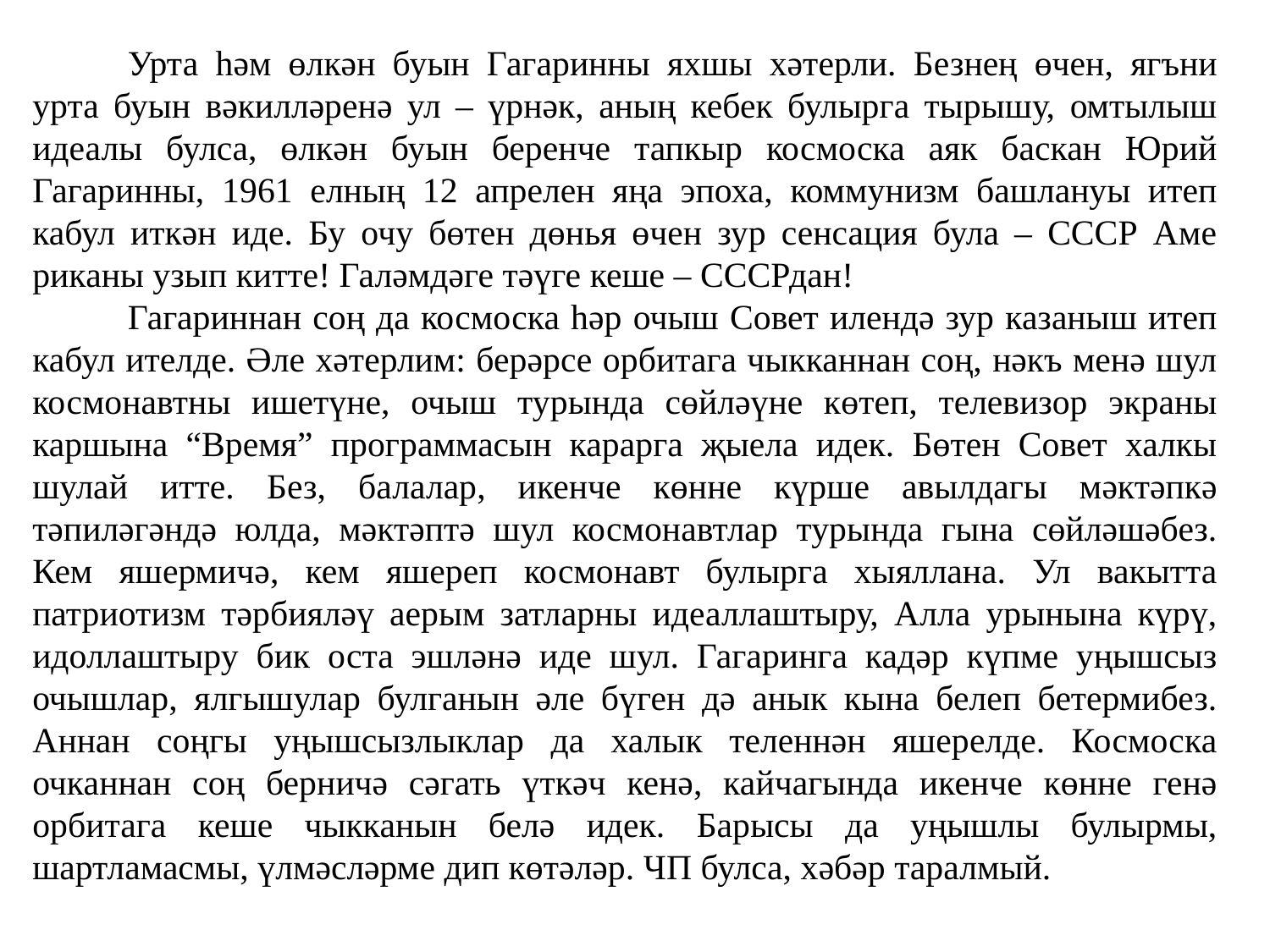

Урта һәм өлкән буын Гагаринны яхшы хәтерли. Безнең өчен, ягъни урта буын вәкилләренә ул – үрнәк, аның кебек булырга тырышу, омтылыш идеалы булса, өлкән буын беренче тапкыр космоска аяк баскан Юрий Гагаринны, 1961 елның 12 апрелен яңа эпоха, коммунизм башлануы итеп кабул иткән иде. Бу очу бөтен дөнья өчен зур сенсация була – СССР Аме­риканы узып китте! Галәмдәге тәүге кеше – СССРдан!
Гагариннан соң да космоска һәр очыш Совет илендә зур казаныш итеп кабул ителде. Әле хәтерлим: берәрсе орбитага чыкканнан соң, нәкъ менә шул космонавтны ишетүне, очыш турында сөйләүне көтеп, телевизор экраны каршына “Время” программасын карарга җыела идек. Бөтен Совет халкы шулай итте. Без, балалар, икенче көнне күрше авылдагы мәктәпкә тәпиләгәндә юлда, мәктәптә шул космонавтлар турында гына сөйләшәбез. Кем яшермичә, кем яшереп космонавт булырга хыяллана. Ул вакытта патриотизм тәрбияләү аерым затларны идеаллаштыру, Алла урынына күрү, идоллаштыру бик оста эшләнә иде шул. Гагаринга кадәр күпме уңышсыз очышлар, ялгышулар булганын әле бүген дә анык кына белеп бетермибез. Аннан соңгы уңышсызлыклар да халык теленнән яшерелде. Космоска очканнан соң берничә сәгать үткәч кенә, кайчагында икенче көнне генә орбитага кеше чыкканын белә идек. Барысы да уңышлы булырмы, шартламасмы, үлмәсләрме дип көтәләр. ЧП булса, хәбәр таралмый.